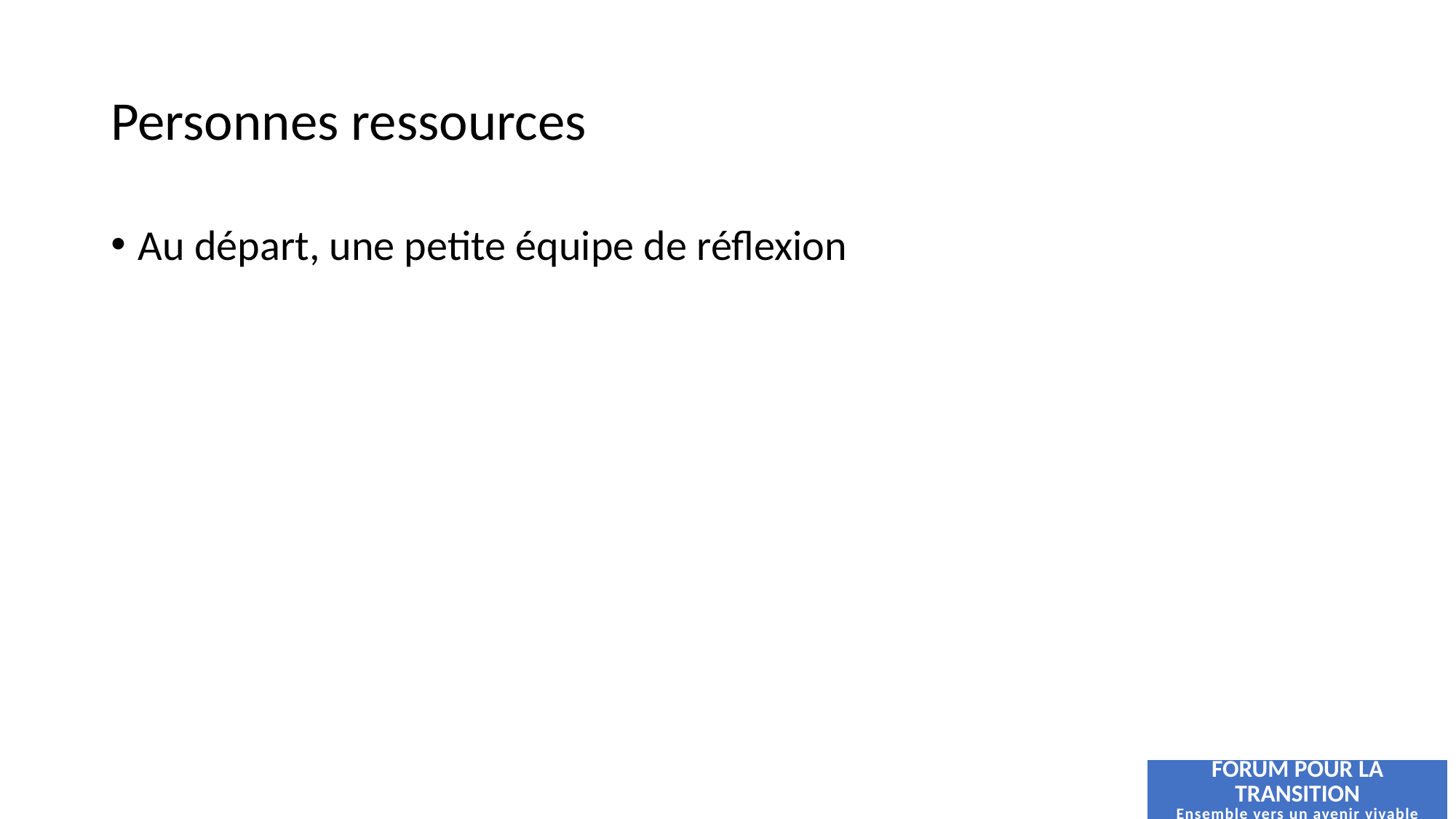

# Personnes ressources
Au départ, une petite équipe de réflexion